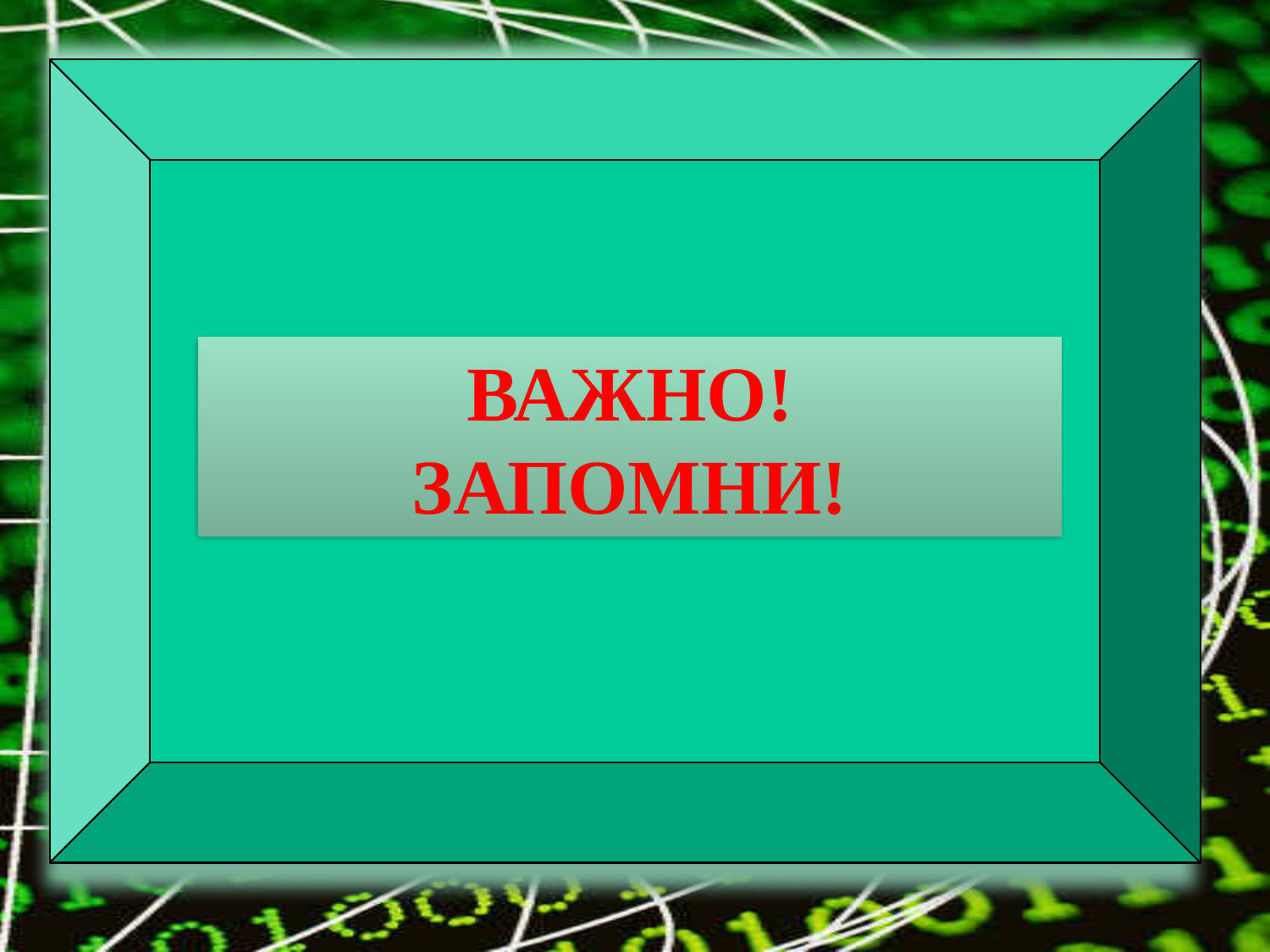

К каждому рабочему месту подведен опасный для жизни электрический ток.
НЕЛЬЗЯ!!!
Прикасаться к проводам и кабелям руками, отсоединять и присоединять их.
ВАЖНО!
ЗАПОМНИ!